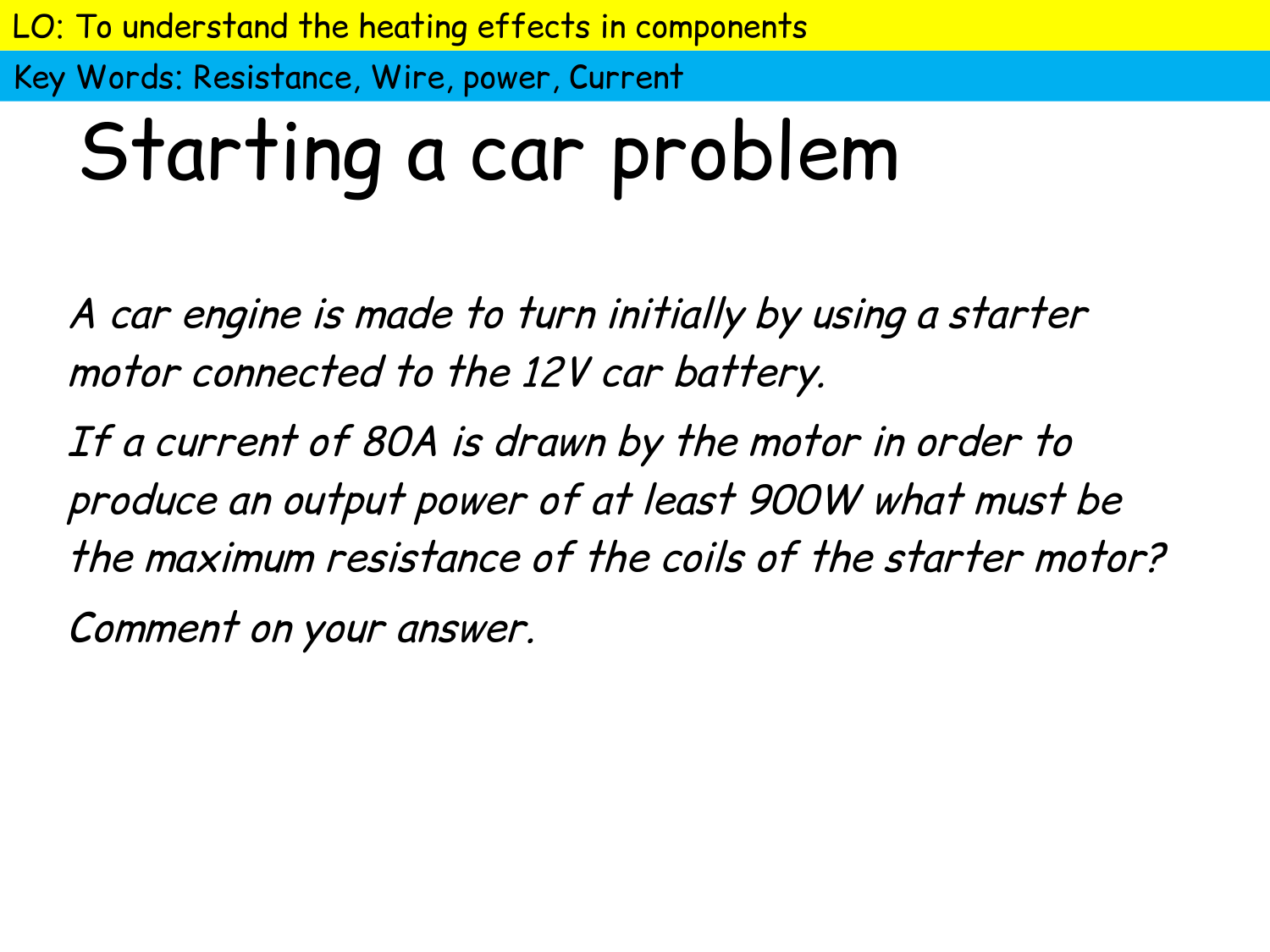

# Starting a car problem
A car engine is made to turn initially by using a starter motor connected to the 12V car battery.
If a current of 80A is drawn by the motor in order to produce an output power of at least 900W what must be the maximum resistance of the coils of the starter motor?
Comment on your answer.